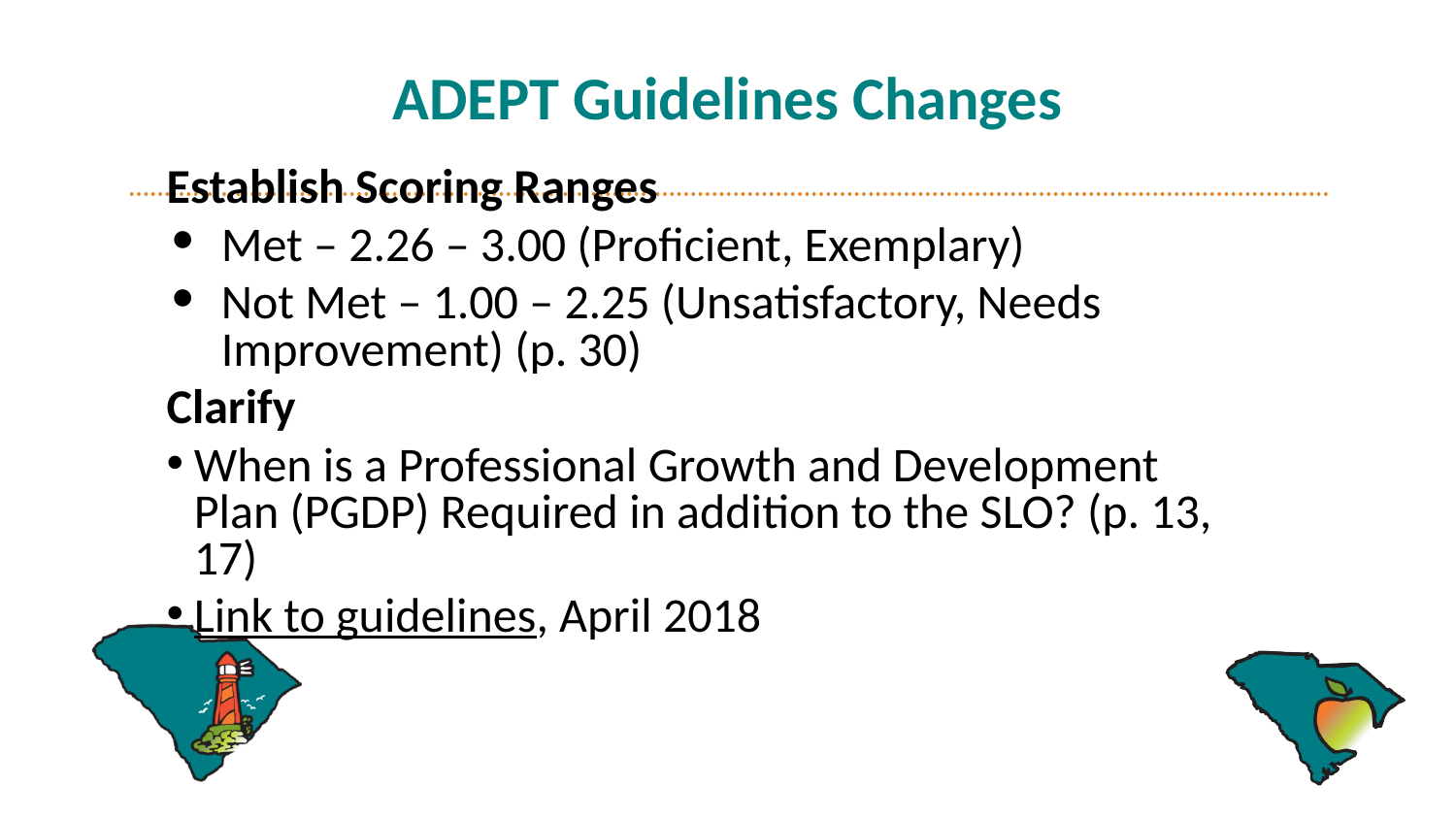

# ADEPT Guidelines Changes

Establish Scoring Ranges
Met – 2.26 – 3.00 (Proficient, Exemplary)
Not Met – 1.00 – 2.25 (Unsatisfactory, Needs Improvement) (p. 30)
Clarify
When is a Professional Growth and Development Plan (PGDP) Required in addition to the SLO? (p. 13, 17)
Link to guidelines, April 2018